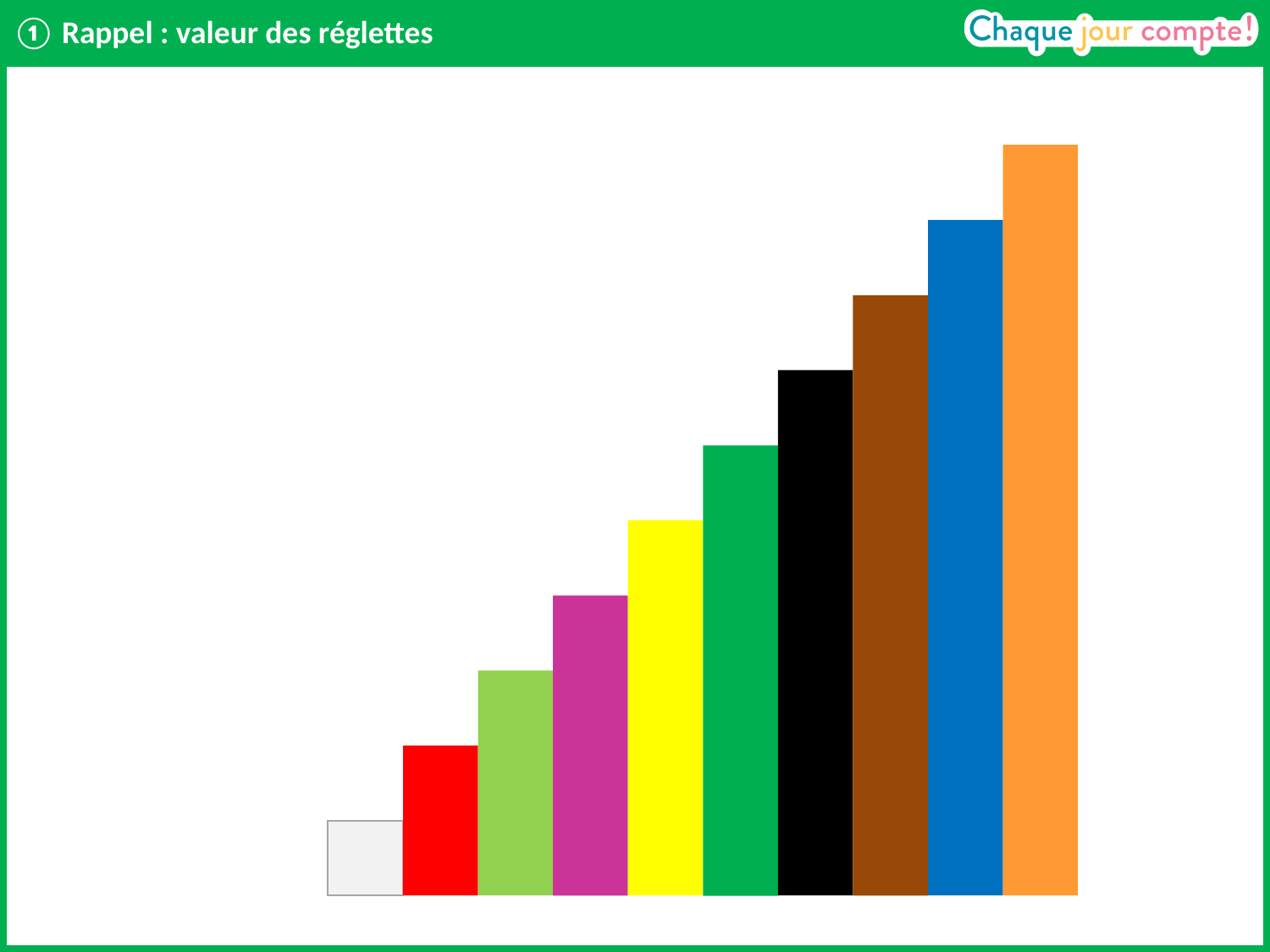

# ① Rappel : valeur des réglettes